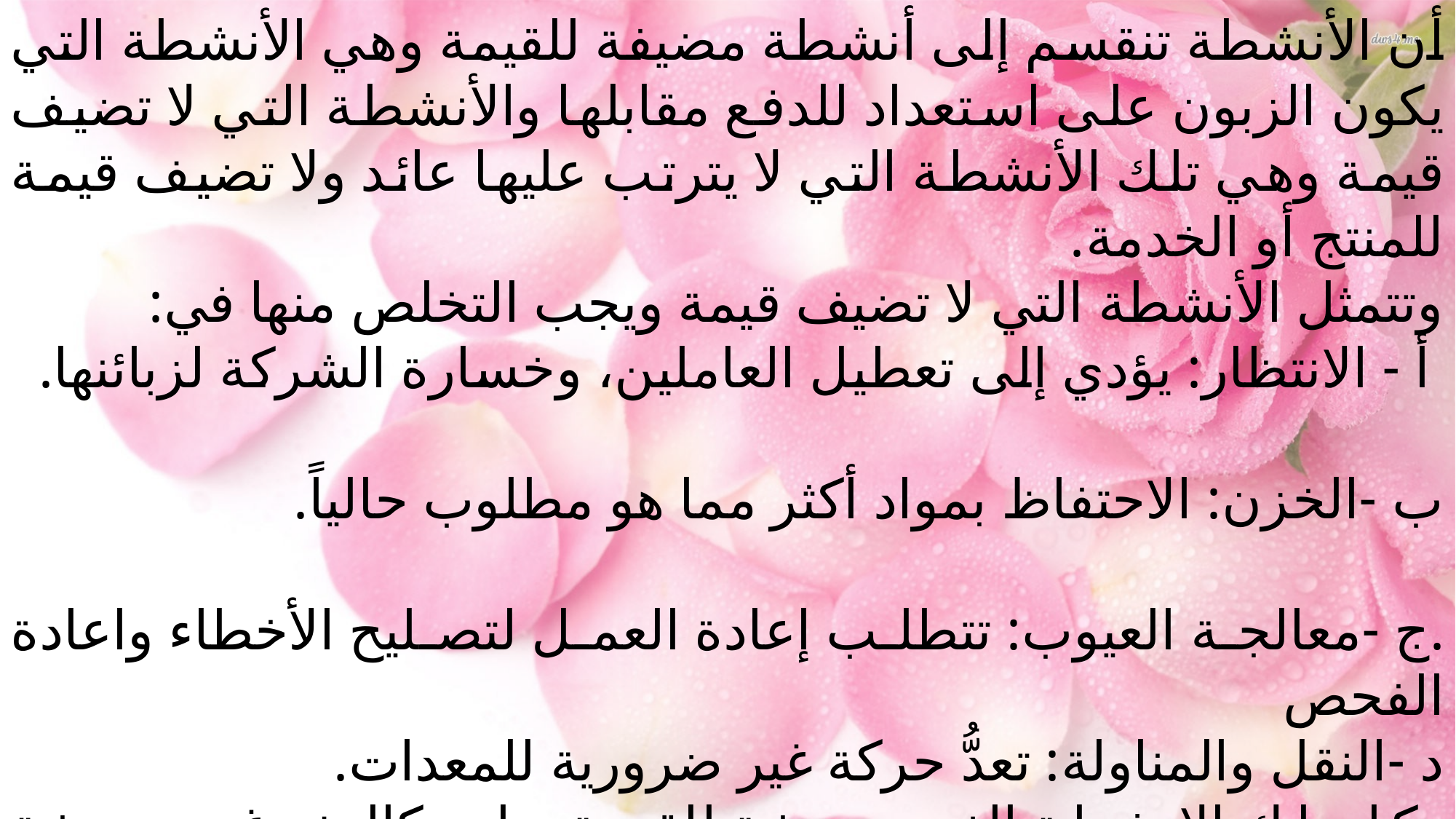

أن الأنشطة تنقسم إلى أنشطة مضيفة للقيمة وهي الأنشطة التي يكون الزبون على استعداد للدفع مقابلها والأنشطة التي لا تضيف قيمة وهي تلك الأنشطة التي لا يترتب عليها عائد ولا تضيف قيمة للمنتج أو الخدمة.
وتتمثل الأنشطة التي لا تضيف قيمة ويجب التخلص منها في:
‌	 أ - الانتظار: يؤدي إلى تعطيل العاملين، وخسارة الشركة لزبائنها.
‌	ب -الخزن: الاحتفاظ بمواد أكثر مما هو مطلوب حالياً.
‌.	ج -معالجة العيوب: تتطلب إعادة العمل لتصليح الأخطاء واعادة الفحص
	د -النقل والمناولة: تعدُّ حركة غير ضرورية للمعدات.
وكل تلك الانشطة الغير مضيفة للقيمة تولد تكاليف غير مضيفة للقيمة متمثلة بكلف الفشل الداخلي والخارجي والتي تزيد من تكاليف الانتاج وتقلل من الربحية والحصة بالسوق وتقلل من الميزة التنافسية ،لذا على الشركات السعي لاستبعادها ،والتركيز على الانشطة المضيقة للقيمة وتعزيزها كانشطة المنع وكلفها لتحسين الجودة .